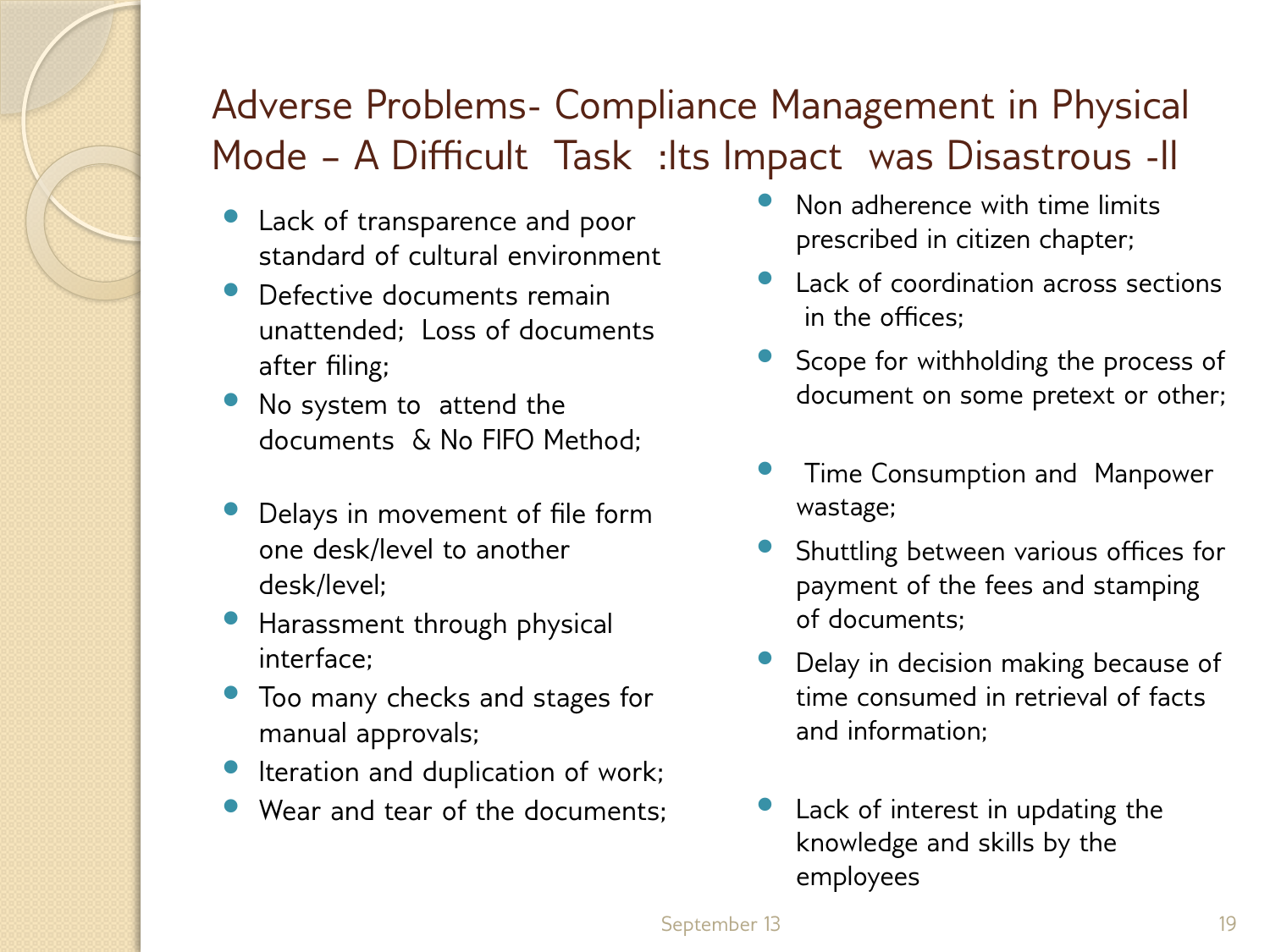

# Adverse Problems- Compliance Management in Physical Mode – A Difficult  Task  :Its Impact  was Disastrous -II

Lack of transparence and poor standard of cultural environment
Defective documents remain unattended;  Loss of documents after filing;
No system to  attend the documents  & No FIFO Method;
Delays in movement of file form one desk/level to another desk/level;
Harassment through physical interface;
Too many checks and stages for  manual approvals;
Iteration and duplication of work;
Wear and tear of the documents;
Non adherence with time limits prescribed in citizen chapter;
Lack of coordination across sections  in the offices;
Scope for withholding the process of document on some pretext or other;
 Time Consumption and  Manpower wastage;
Shuttling between various offices for payment of the fees and stamping of documents;
Delay in decision making because of time consumed in retrieval of facts and information;
Lack of interest in updating the knowledge and skills by the employees

September 13
19